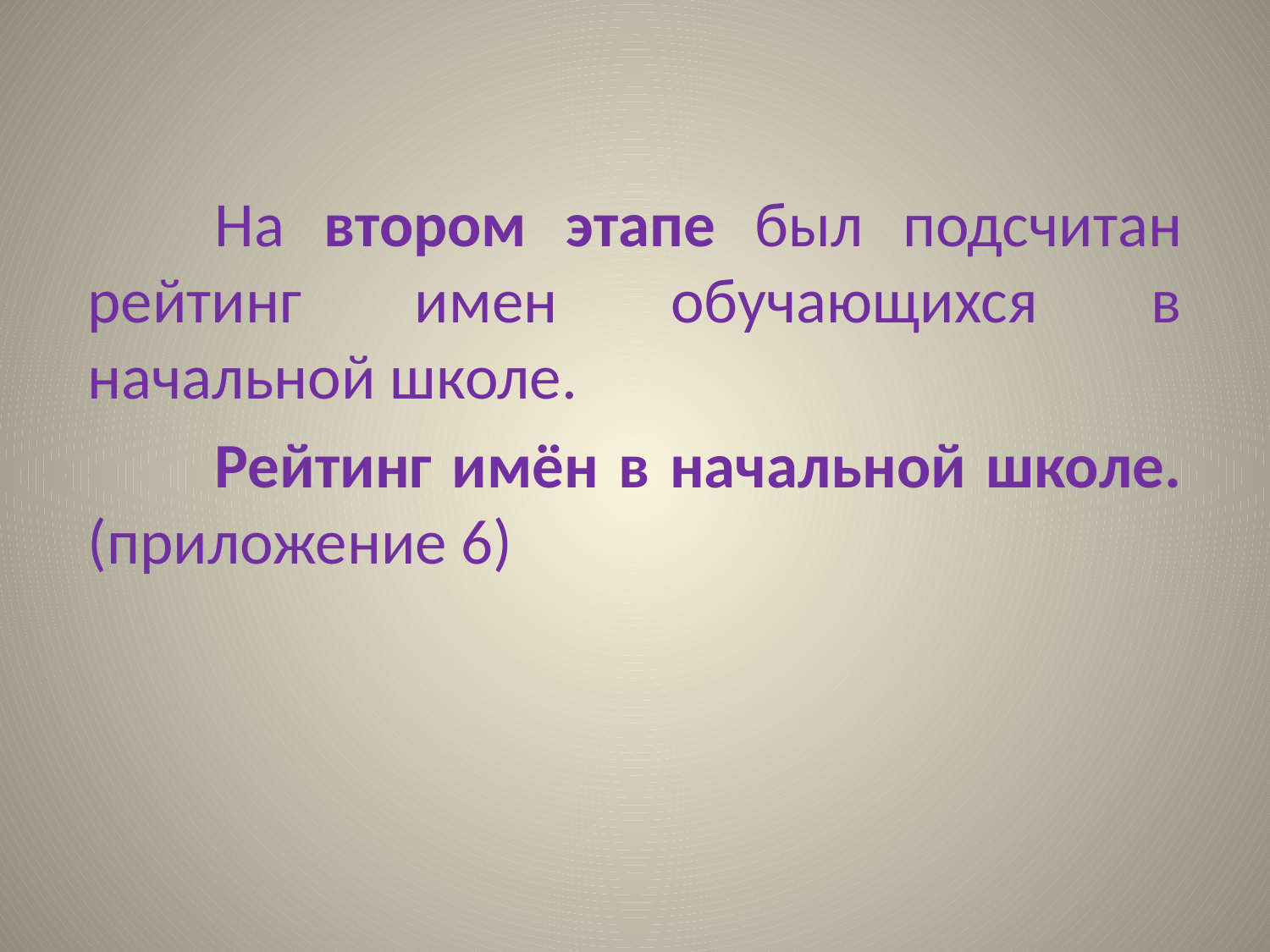

На втором этапе был подсчитан рейтинг имен обучающихся в начальной школе.
	Рейтинг имён в начальной школе. (приложение 6)